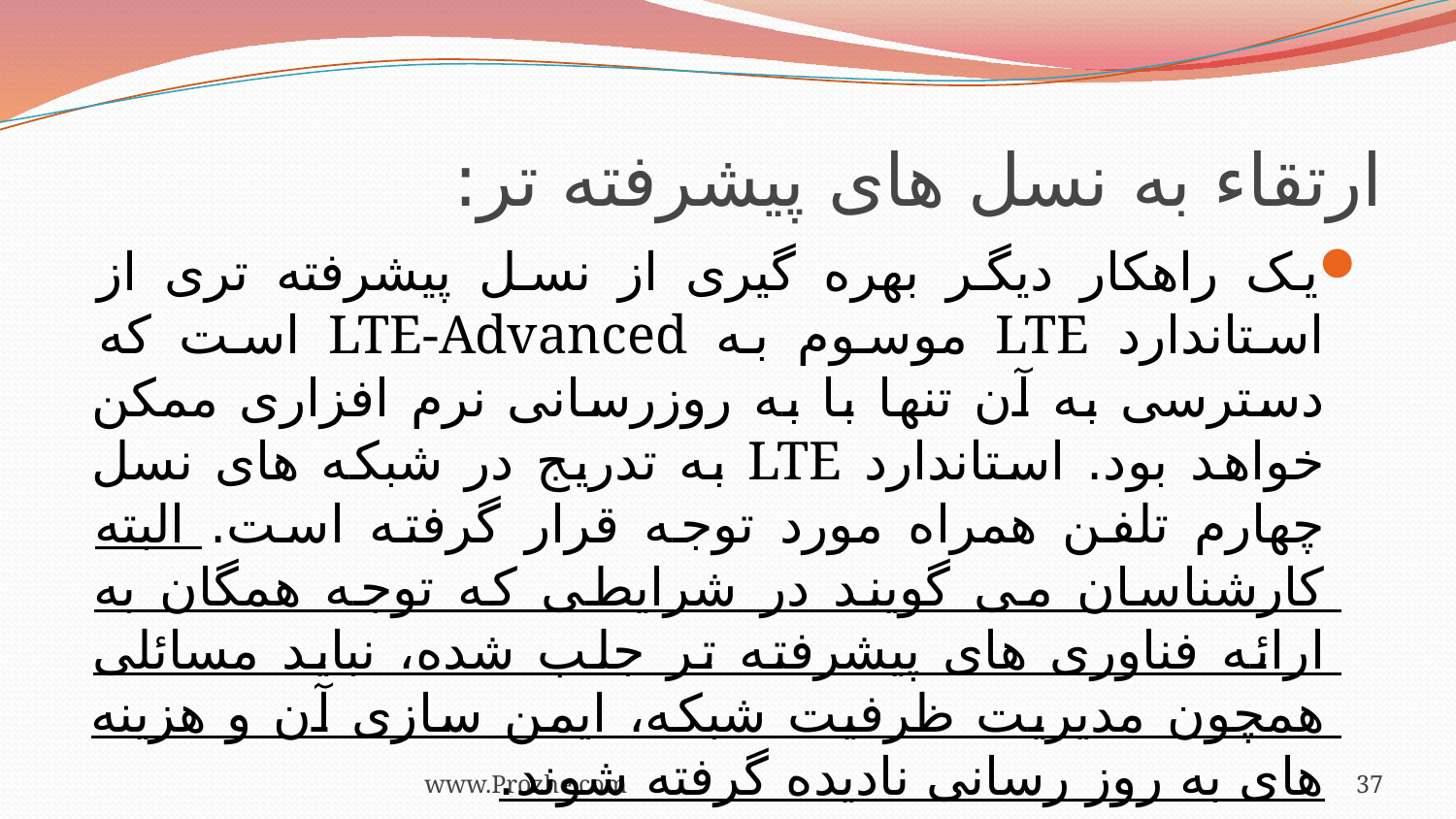

# ارتقاء به نسل های پيشرفته تر:
یک راهکار دیگر بهره گیری از نسل پیشرفته تری از استاندارد LTE موسوم به LTE-Advanced است که دسترسی به آن تنها با به روزرسانی نرم افزاری ممکن خواهد بود. استاندارد LTE به تدریج در شبکه های نسل چهارم تلفن همراه مورد توجه قرار گرفته است. البته کارشناسان می گویند در شرایطی که توجه همگان به ارائه فناوری های پیشرفته تر جلب شده، نباید مسائلی همچون مدیریت ظرفیت شبکه، ایمن سازی آن و هزینه های به روز رسانی نادیده گرفته شوند.
www.Prozhe.com
37